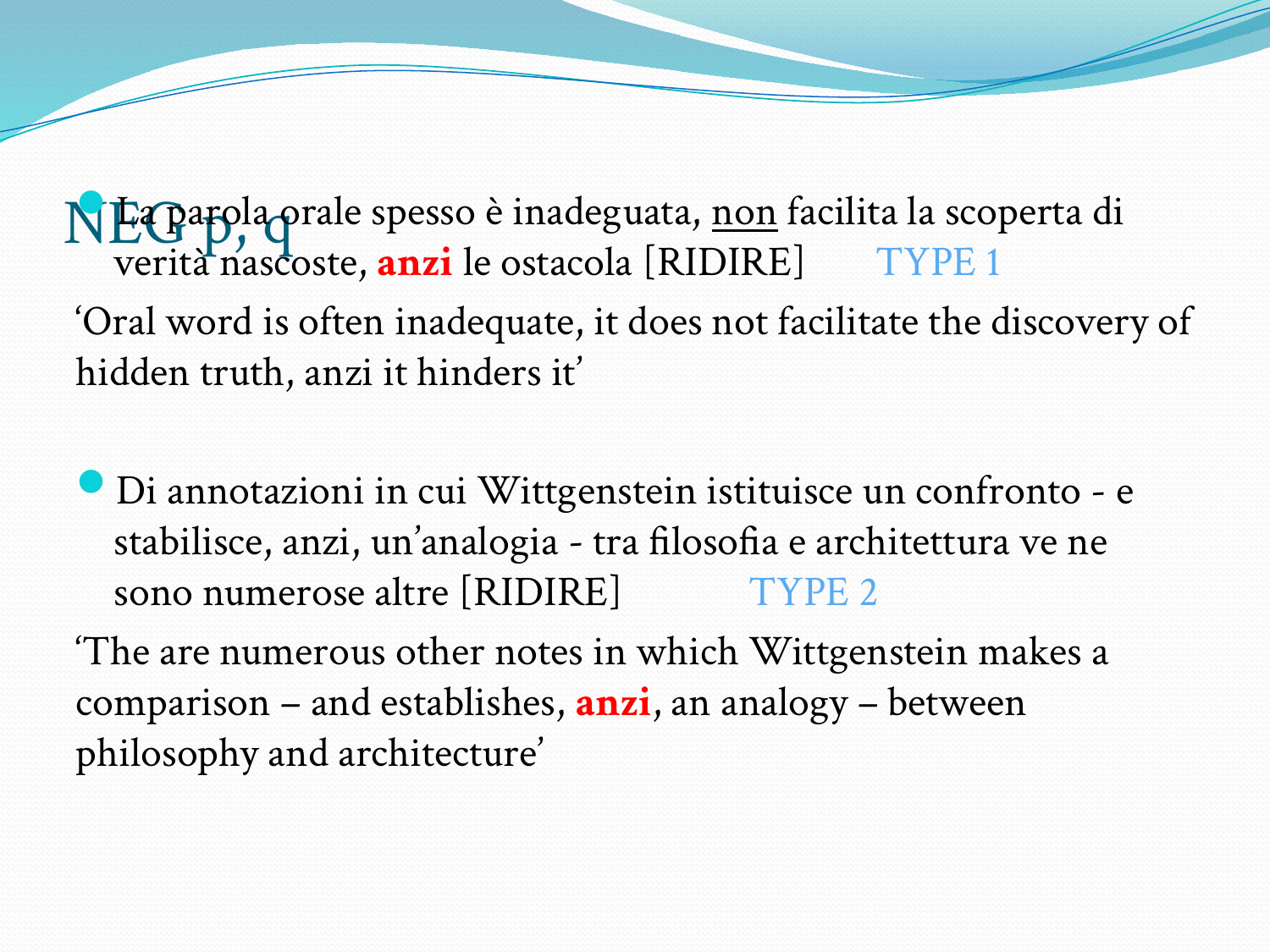

# NEG p, q
La parola orale spesso è inadeguata, non facilita la scoperta di verità nascoste, anzi le ostacola [RIDIRE]	TYPE 1
‘Oral word is often inadequate, it does not facilitate the discovery of hidden truth, anzi it hinders it’

Di annotazioni in cui Wittgenstein istituisce un confronto - e stabilisce, anzi, un’analogia - tra filosofia e architettura ve ne sono numerose altre [RIDIRE]	TYPE 2
‘The are numerous other notes in which Wittgenstein makes a comparison – and establishes, anzi, an analogy – between philosophy and architecture’